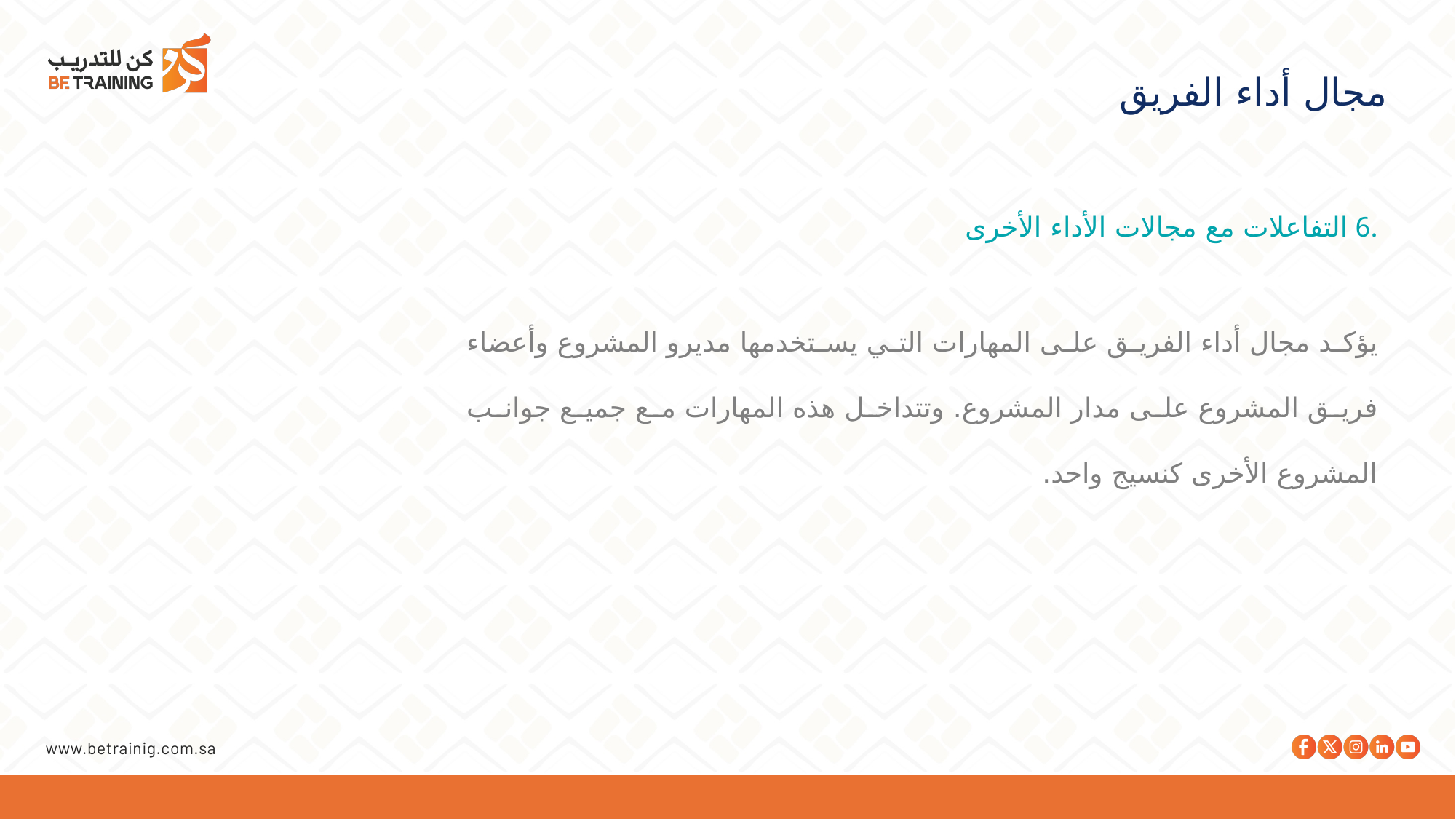

مجال أداء الفريق
.6 التفاعلات مع مجالات الأداء الأخرى

يؤكد مجال أداء الفريق على المهارات التي يستخدمها مديرو المشروع وأعضاء فريق المشروع على مدار المشروع. وتتداخل هذه المهارات مع جميع جوانب المشروع الأخرى كنسيج واحد.